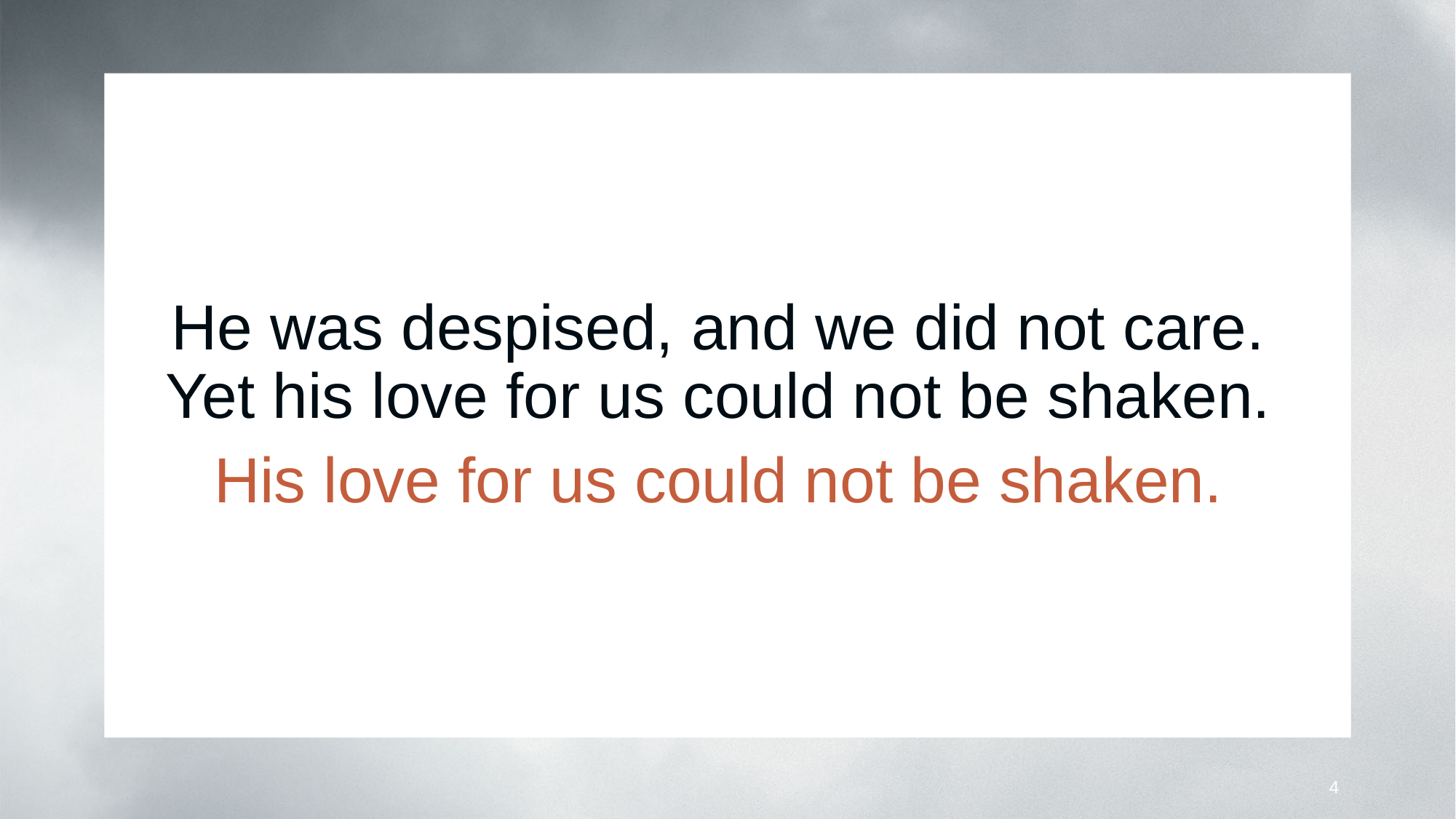

He was despised, and we did not care.
Yet his love for us could not be shaken.
His love for us could not be shaken.
4